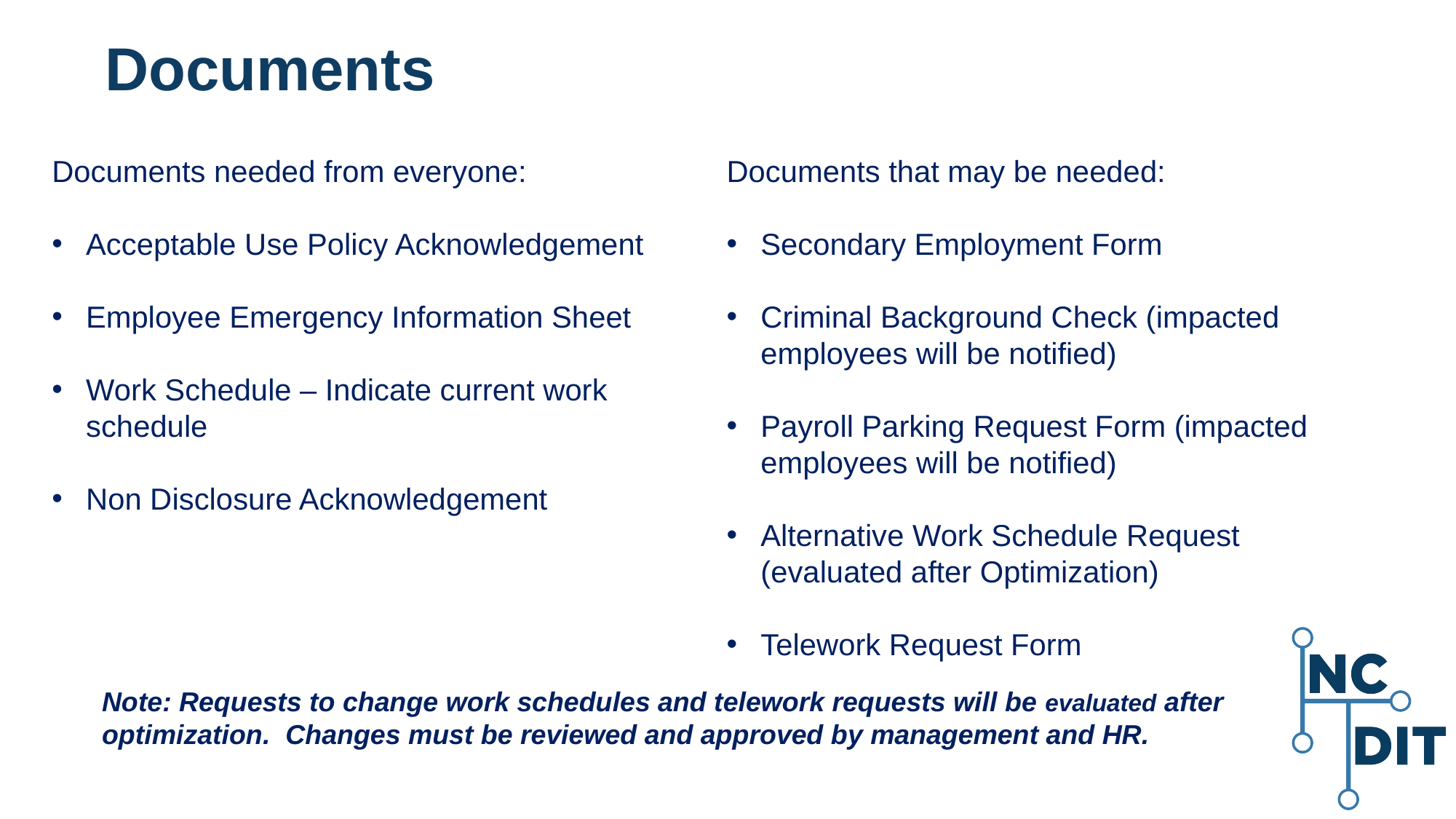

Documents
Documents needed from everyone:

Acceptable Use Policy Acknowledgement

Employee Emergency Information Sheet

Work Schedule – Indicate current work schedule

Non Disclosure Acknowledgement

Documents that may be needed:

Secondary Employment Form

Criminal Background Check (impacted employees will be notified)

Payroll Parking Request Form (impacted employees will be notified)

Alternative Work Schedule Request (evaluated after Optimization)

Telework Request Form

Note: Requests to change work schedules and telework requests will be evaluated after optimization.  Changes must be reviewed and approved by management and HR.